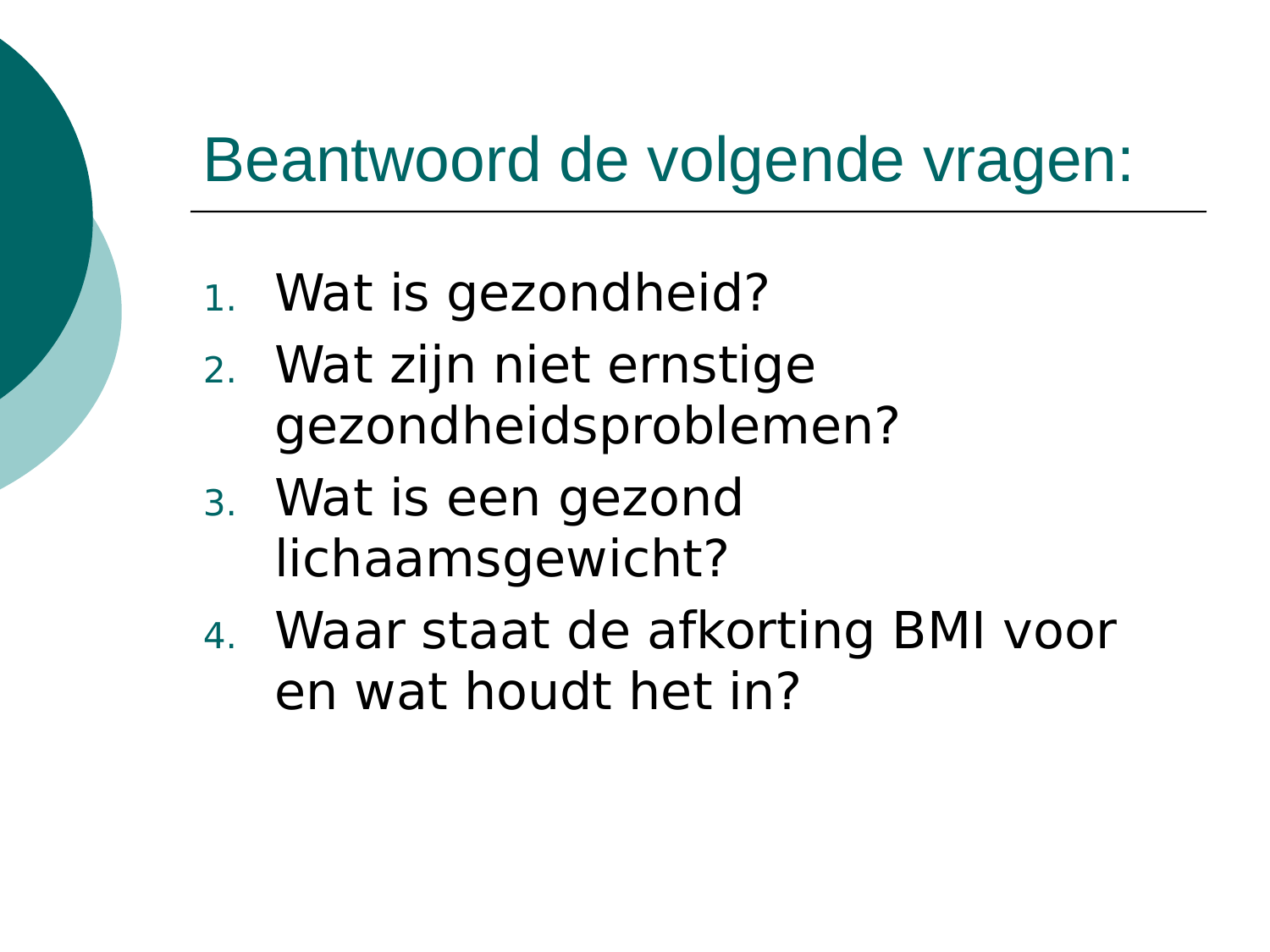

# Beantwoord de volgende vragen:
Wat is gezondheid?
Wat zijn niet ernstige gezondheidsproblemen?
Wat is een gezond lichaamsgewicht?
Waar staat de afkorting BMI voor en wat houdt het in?